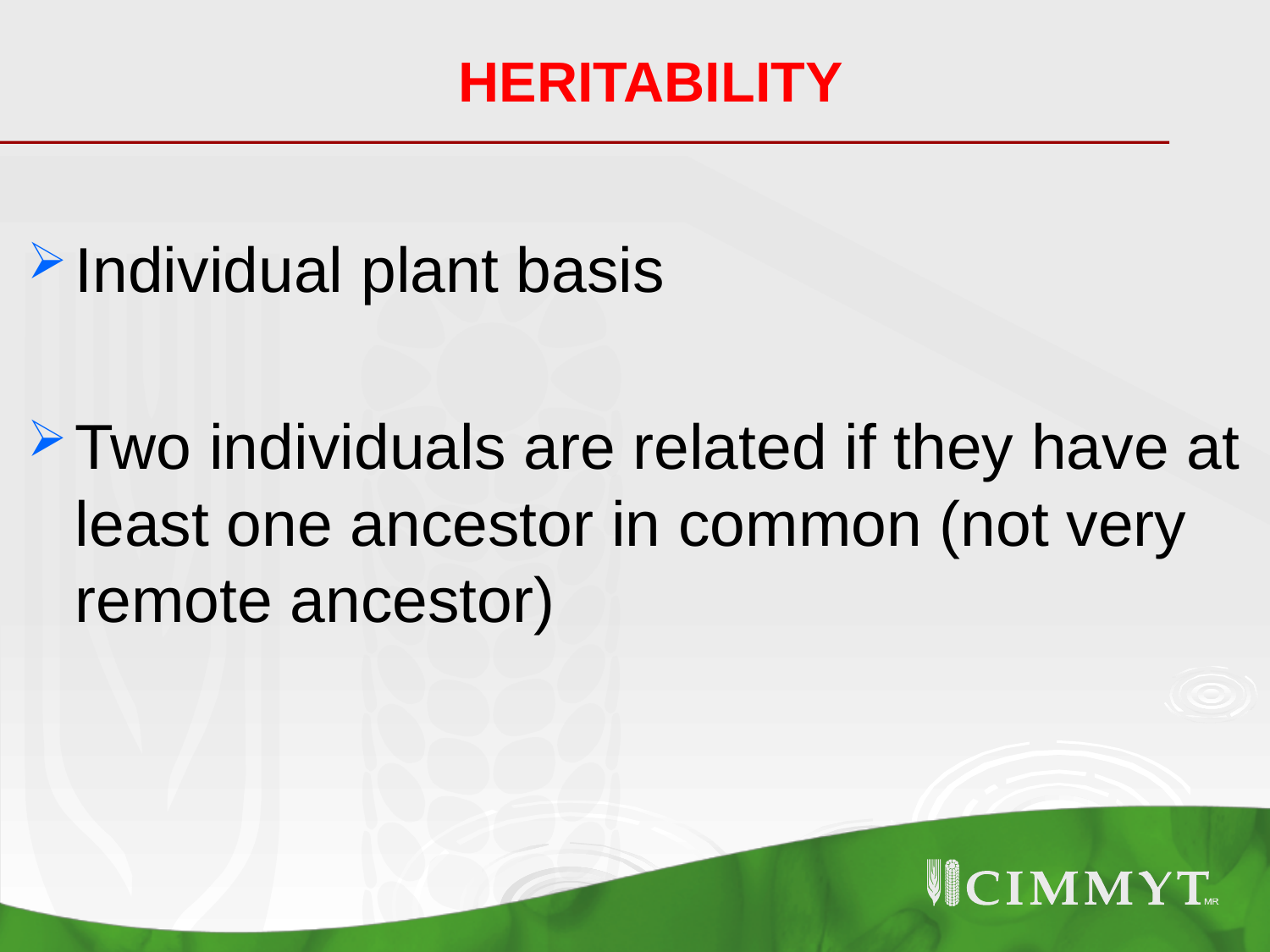

# HERITABILITY
Individual plant basis

Two individuals are related if they have at least one ancestor in common (not very remote ancestor)